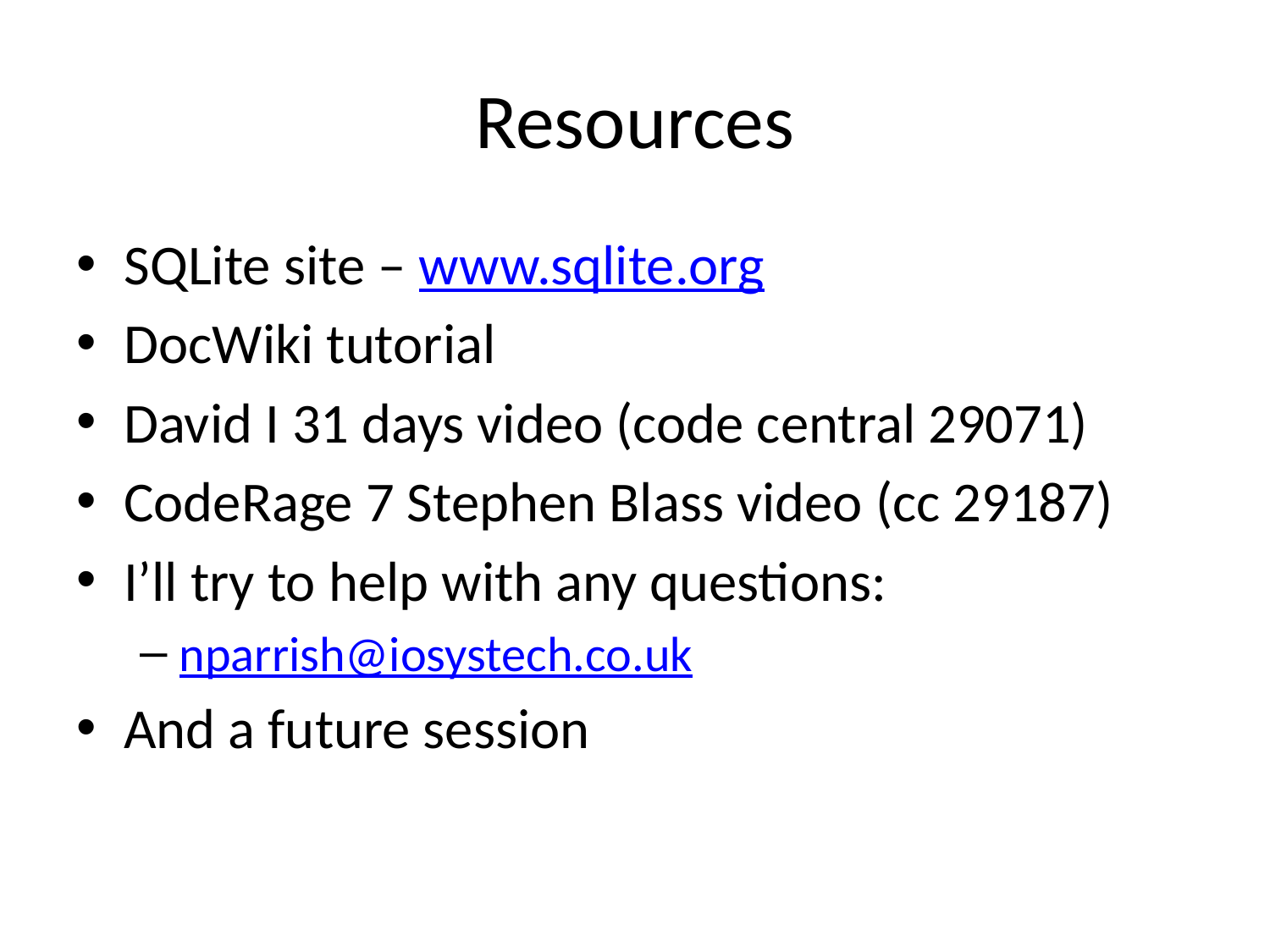

# Resources
SQLite site – www.sqlite.org
DocWiki tutorial
David I 31 days video (code central 29071)
CodeRage 7 Stephen Blass video (cc 29187)
I’ll try to help with any questions:
nparrish@iosystech.co.uk
And a future session